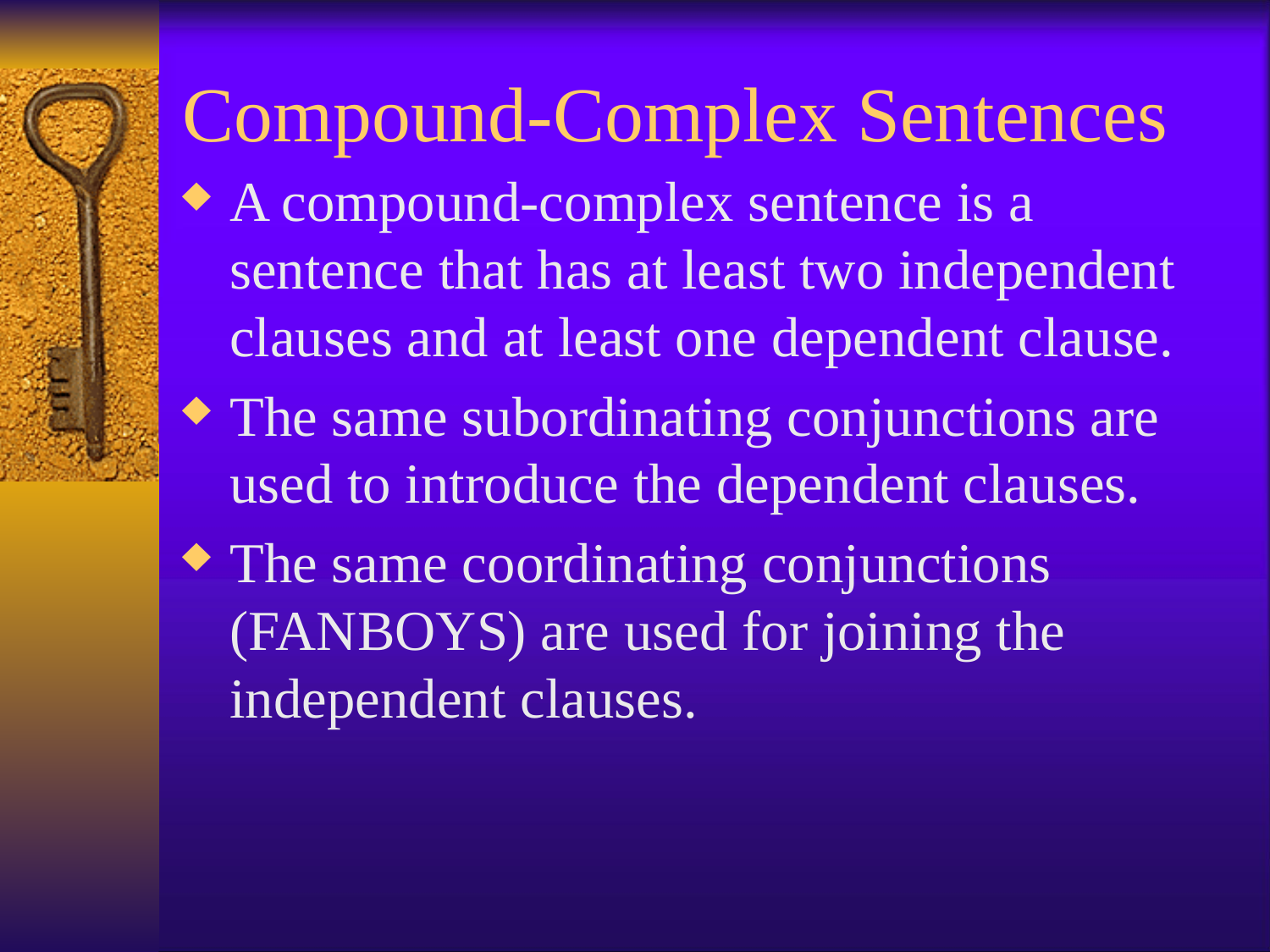

# Compound-Complex Sentences
A compound-complex sentence is a sentence that has at least two independent clauses and at least one dependent clause.
The same subordinating conjunctions are used to introduce the dependent clauses.
The same coordinating conjunctions (FANBOYS) are used for joining the independent clauses.